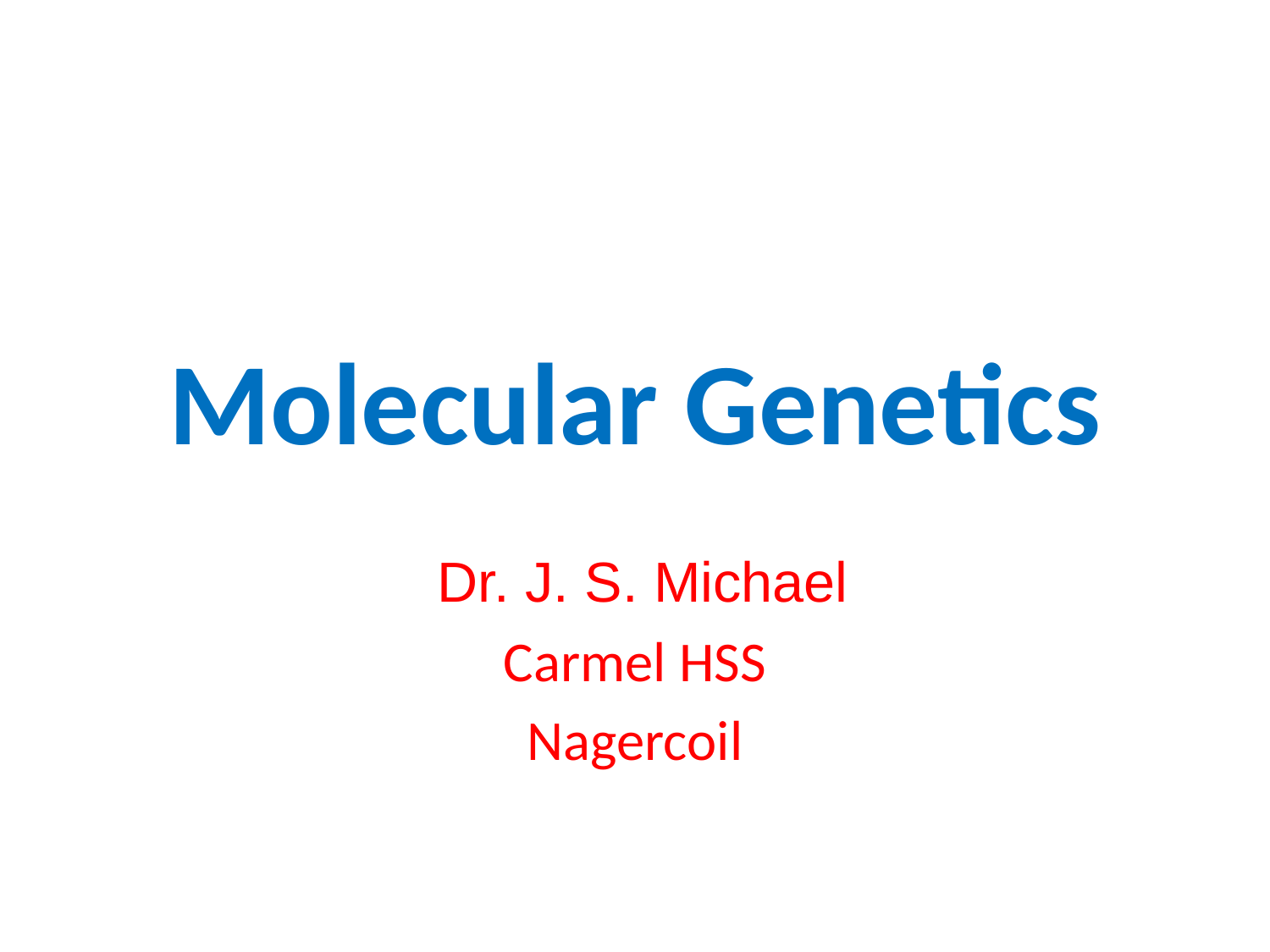

# Molecular Genetics
 Dr. J. S. Michael
Carmel HSS
Nagercoil